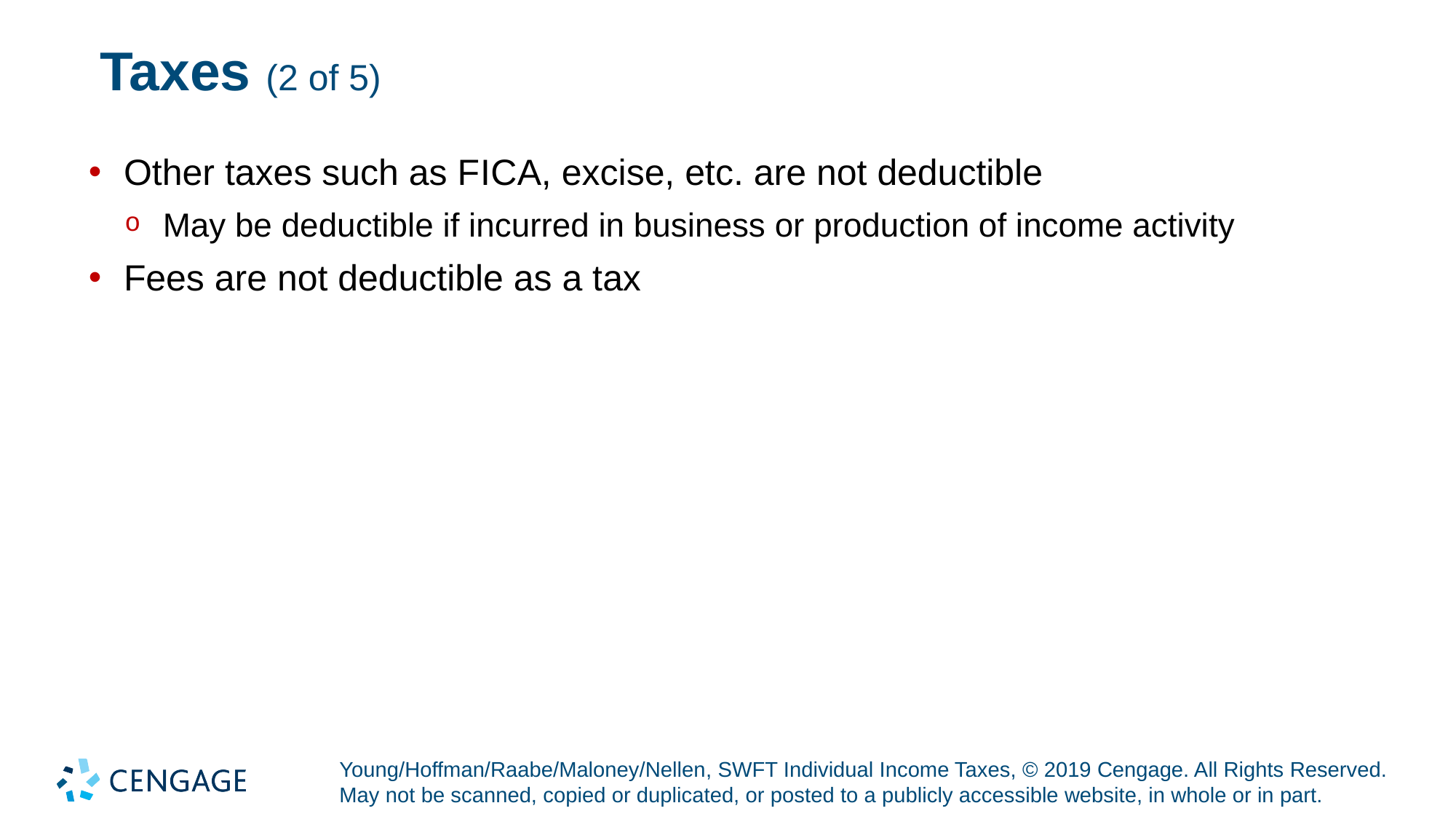

# Taxes (2 of 5)
Other taxes such as F I C A, excise, etc. are not deductible
May be deductible if incurred in business or production of income activity
Fees are not deductible as a tax